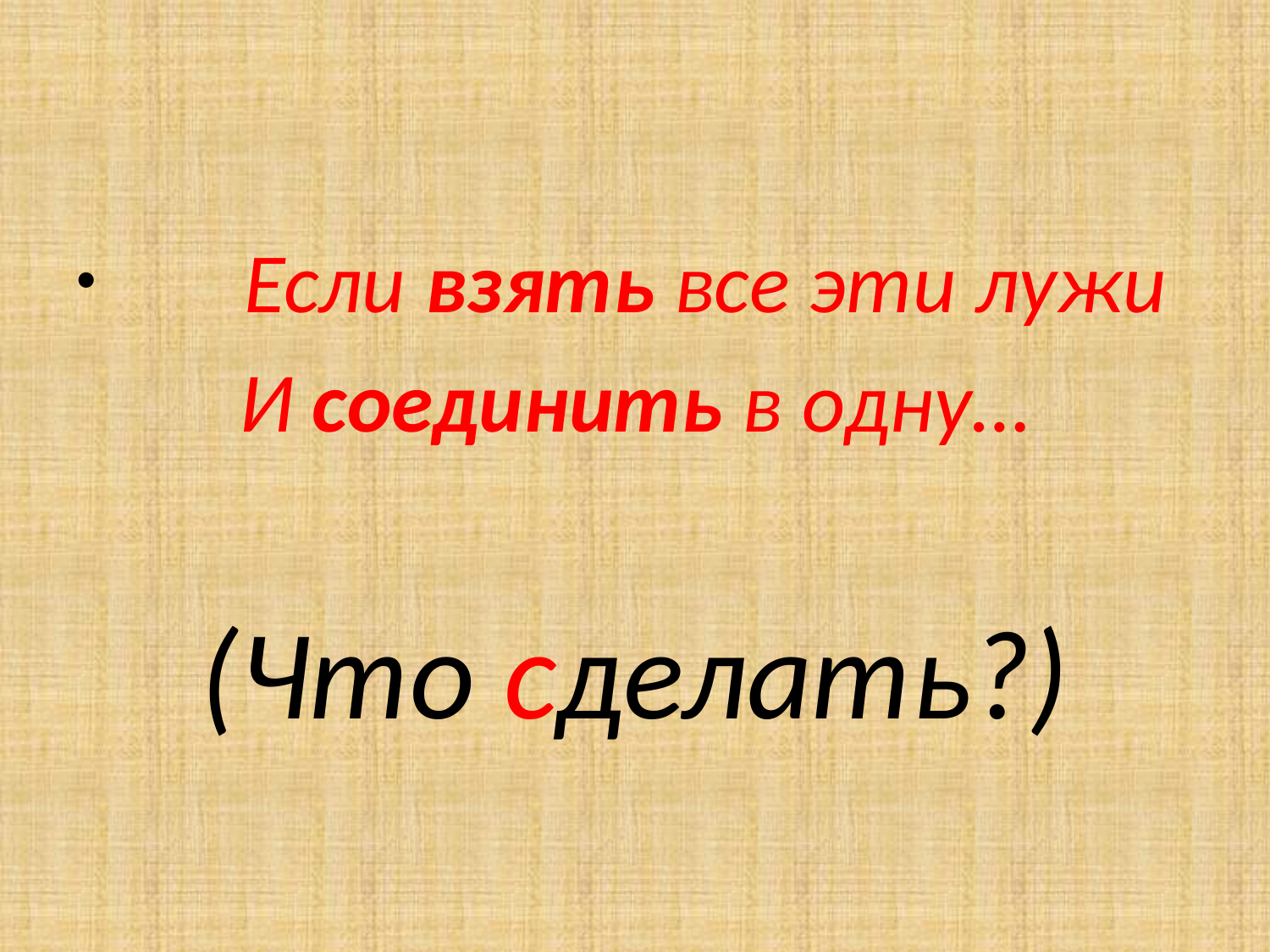

#
         Если взять все эти лужи
И соединить в одну…

(Что сделать?)